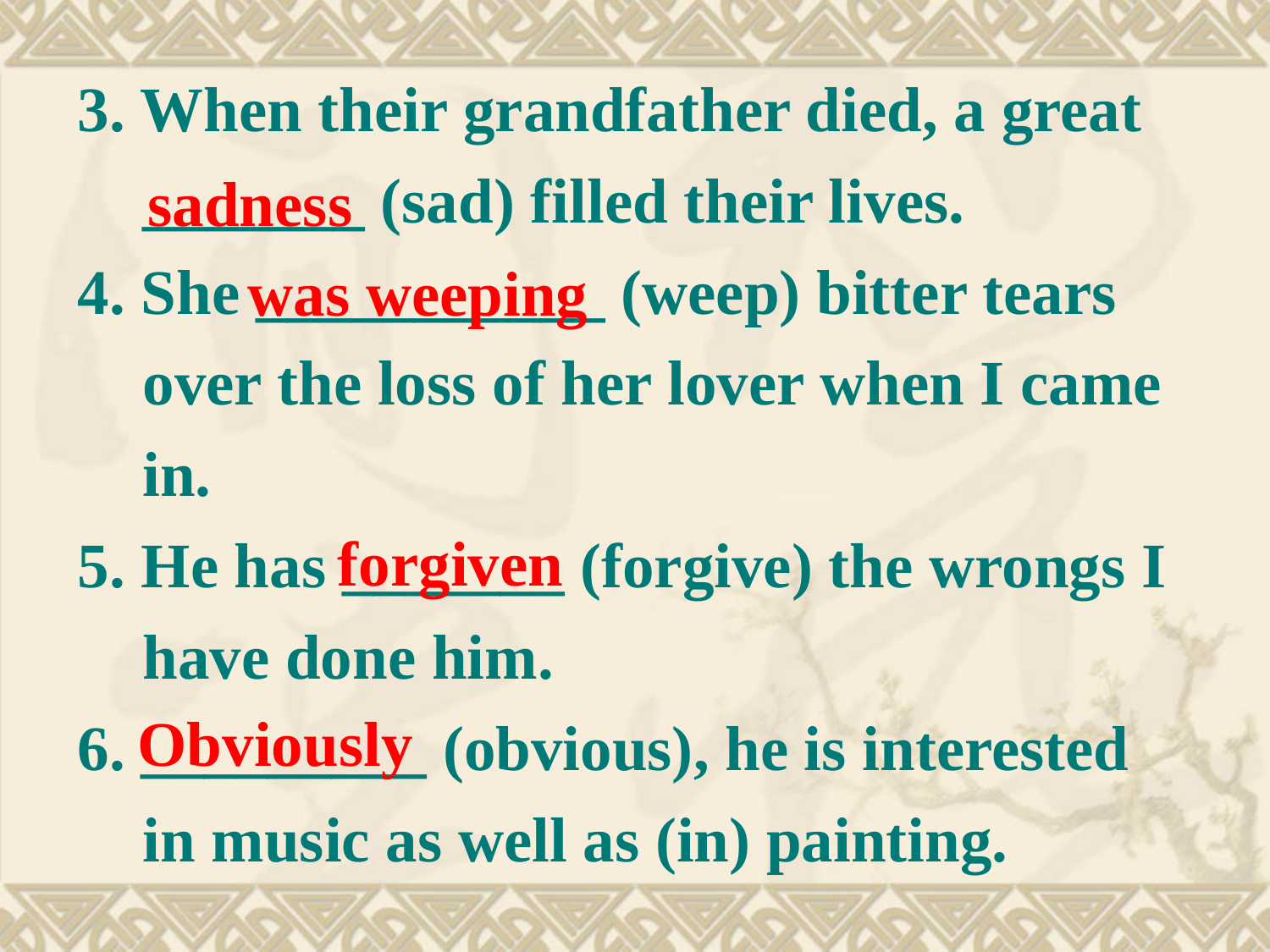

3. When their grandfather died, a great _______ (sad) filled their lives.
4. She ___________ (weep) bitter tears over the loss of her lover when I came in.
5. He has _______ (forgive) the wrongs I have done him.
6. _________ (obvious), he is interested in music as well as (in) painting.
sadness
was weeping
forgiven
Obviously